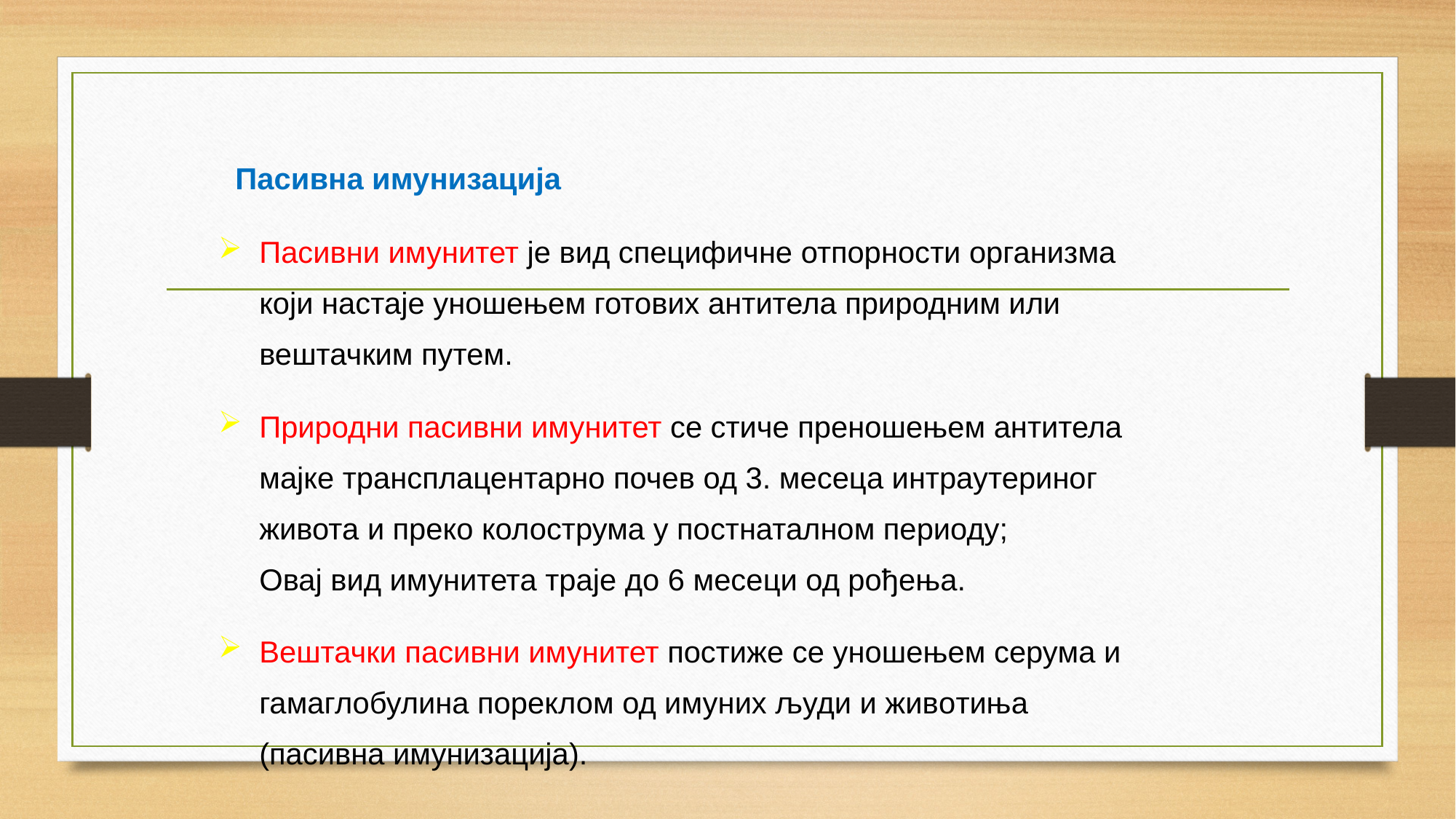

Пасивна имунизација
Пасивни имунитет је вид специфичне отпорности организма који настаје уношењем готових антитела природним или вештачким путем.
Природни пасивни имунитет се стиче преношењем антитела мајке трансплацентарно почев од 3. месеца интраутериног живота и преко колострума у постнаталном периоду;
Овај вид имунитета траје до 6 месеци од рођења.
Вештачки пасивни имунитет постиже се уношењем серума и гамаглобулина пореклом од имуних људи и живoтиња (пасивна имунизација).